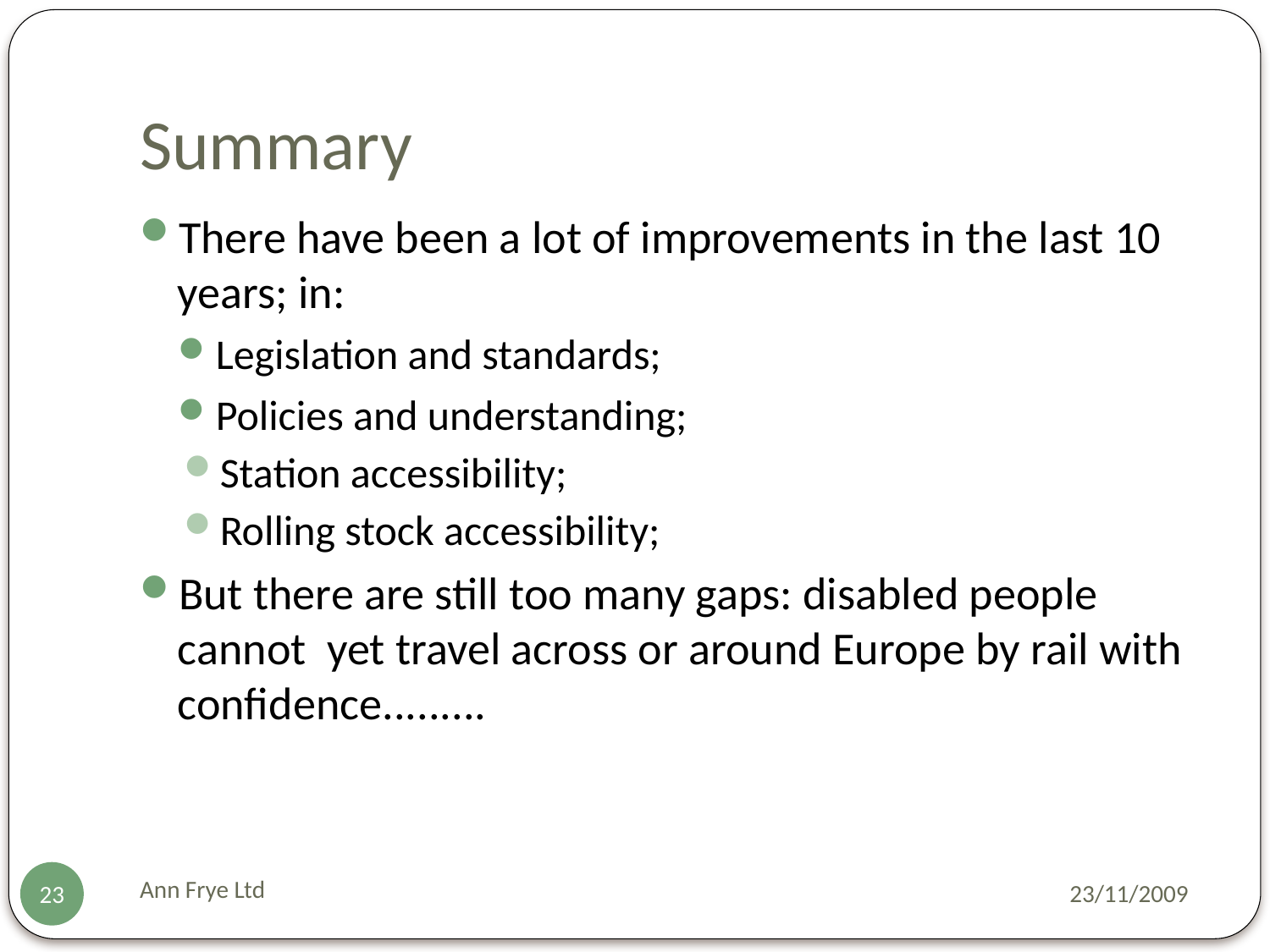

# Summary
There have been a lot of improvements in the last 10 years; in:
Legislation and standards;
Policies and understanding;
Station accessibility;
Rolling stock accessibility;
But there are still too many gaps: disabled people cannot  yet travel across or around Europe by rail with confidence.........
Ann Frye Ltd
23/11/2009
23